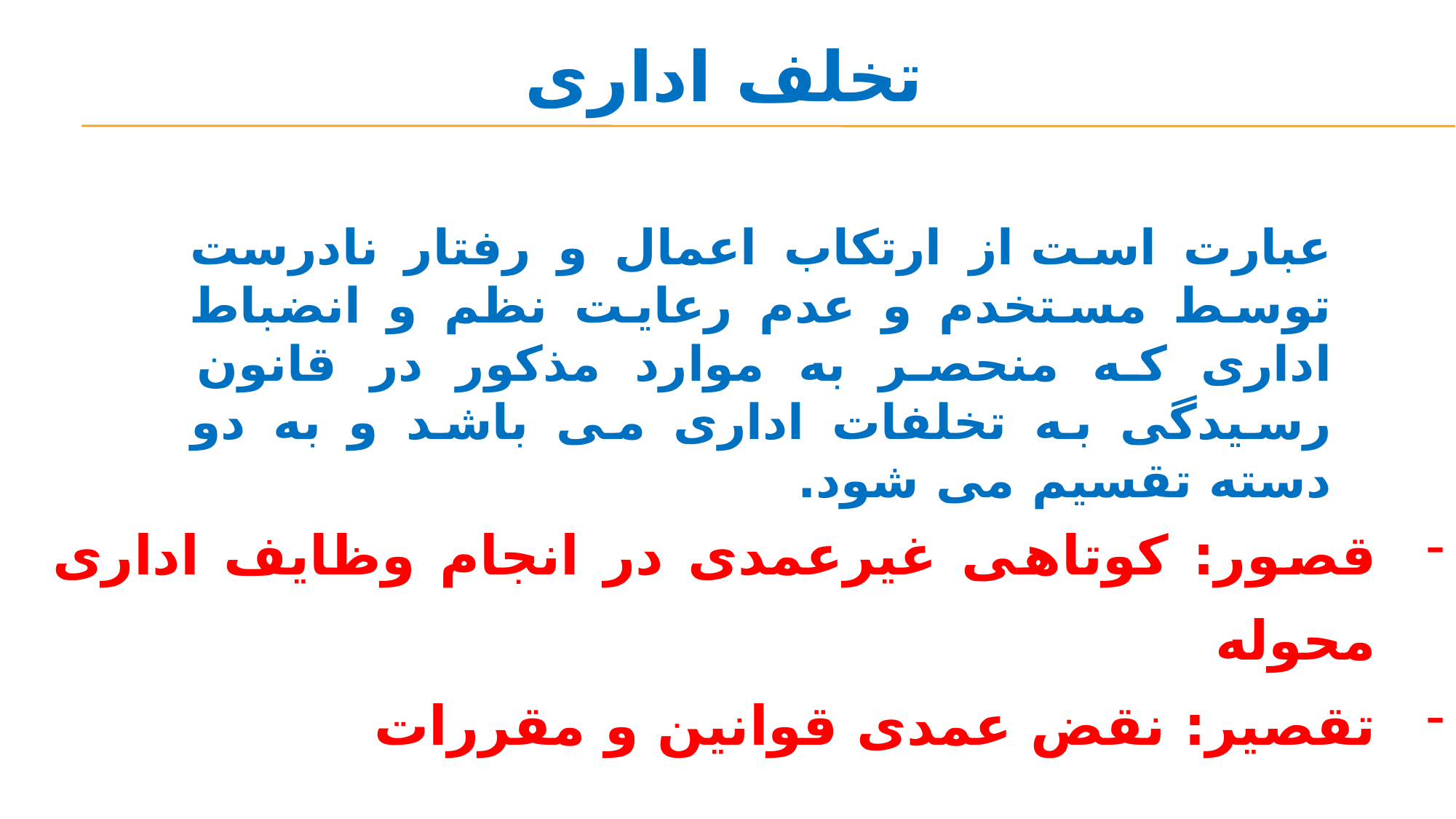

تخلف اداری
عبارت است از ارتکاب اعمال و رفتار نادرست توسط مستخدم و عدم رعایت نظم و انضباط اداری که منحصر به موارد مذکور در قانون رسیدگی به تخلفات اداری می باشد و به دو دسته تقسیم می شود.
قصور: کوتاهی غیرعمدی در انجام وظایف اداری محوله
تقصیر: نقض عمدی قوانین و مقررات